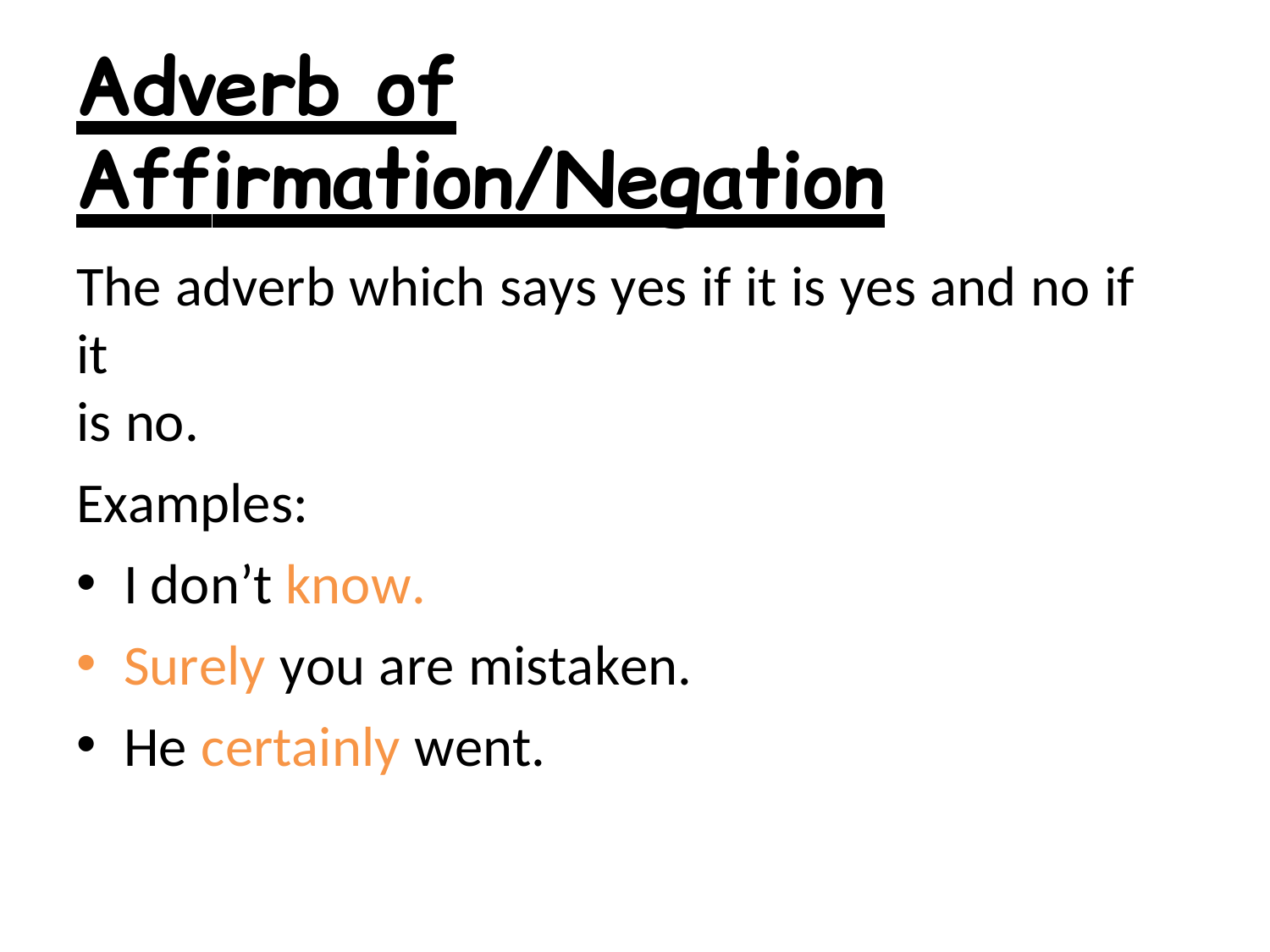

# Adverb of Affirmation/Negation
The adverb which says yes if it is yes and no if it
is no.
Examples:
I don’t know.
Surely you are mistaken.
He certainly went.